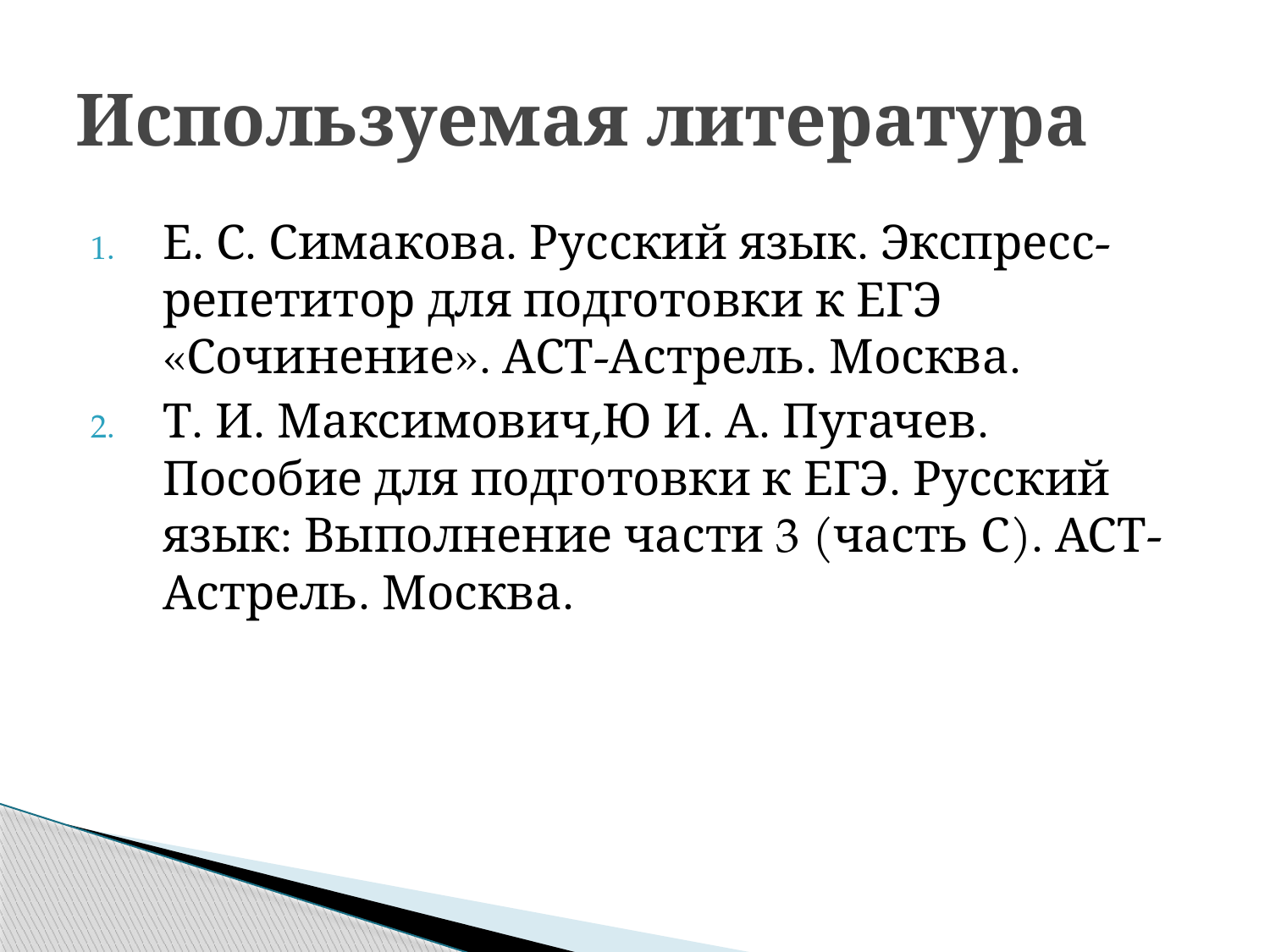

# Используемая литература
Е. С. Симакова. Русский язык. Экспресс-репетитор для подготовки к ЕГЭ «Сочинение». АСТ-Астрель. Москва.
Т. И. Максимович,Ю И. А. Пугачев. Пособие для подготовки к ЕГЭ. Русский язык: Выполнение части 3 (часть С). АСТ-Астрель. Москва.